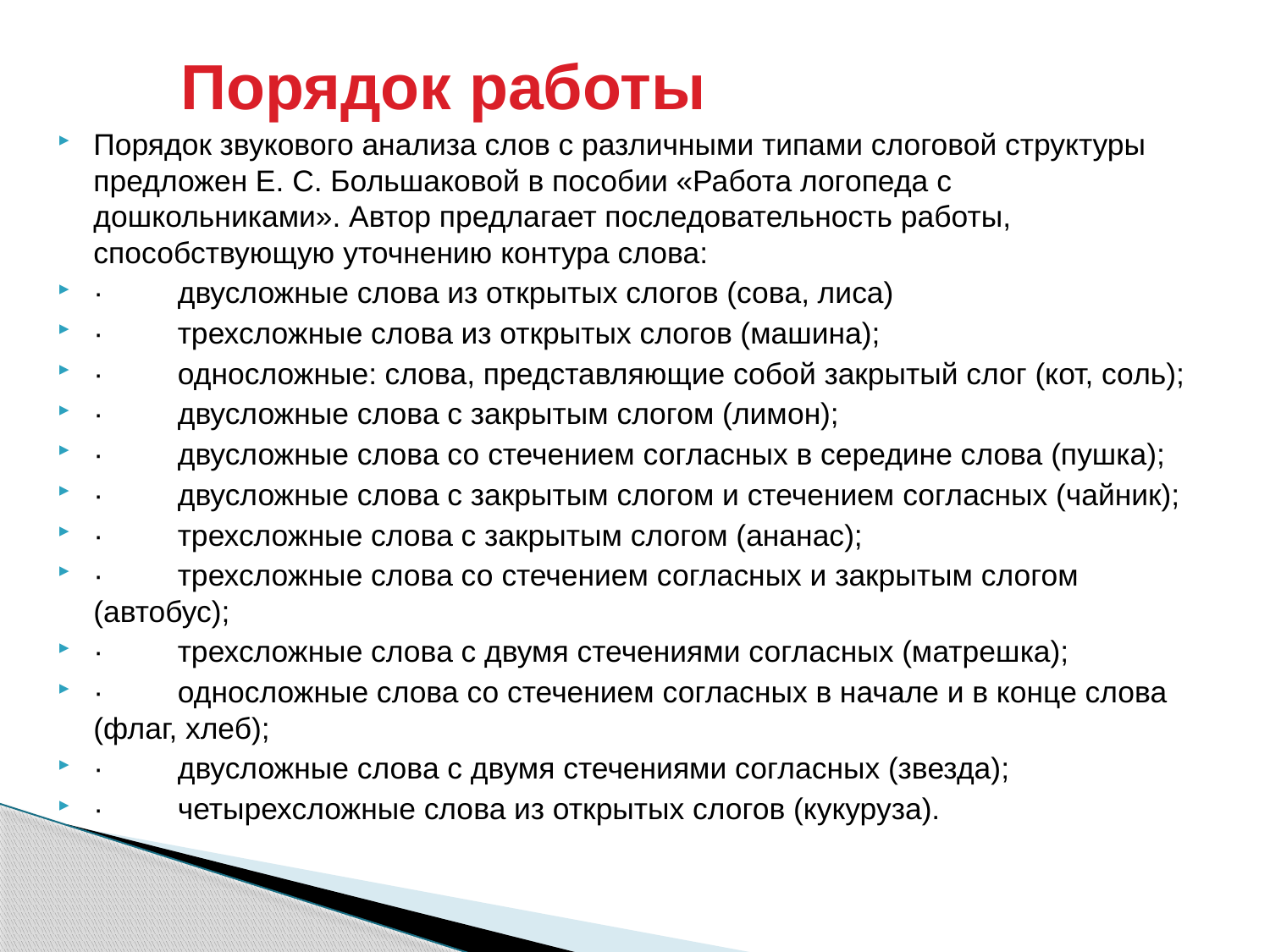

# Порядок работы
Порядок звукового анализа слов с различными типами слоговой структуры предложен Е. С. Большаковой в пособии «Работа логопеда с дошкольниками». Автор предлагает последовательность работы, способствующую уточнению контура слова:
·         двусложные слова из открытых слогов (сова, лиса)
·         трехсложные слова из открытых слогов (машина);
·         односложные: слова, представляющие собой закрытый слог (кот, соль);
·         двусложные слова с закрытым слогом (лимон);
·         двусложные слова со стечением согласных в середине слова (пушка);
·         двусложные слова с закрытым слогом и стечением согласных (чайник);
·         трехсложные слова с закрытым слогом (ананас);
·         трехсложные слова со стечением согласных и закрытым слогом (автобус);
·         трехсложные слова с двумя стечениями согласных (матрешка);
·         односложные слова со стечением согласных в начале и в конце слова (флаг, хлеб);
·         двусложные слова с двумя стечениями согласных (звезда);
·         четырехсложные слова из открытых слогов (кукуруза).